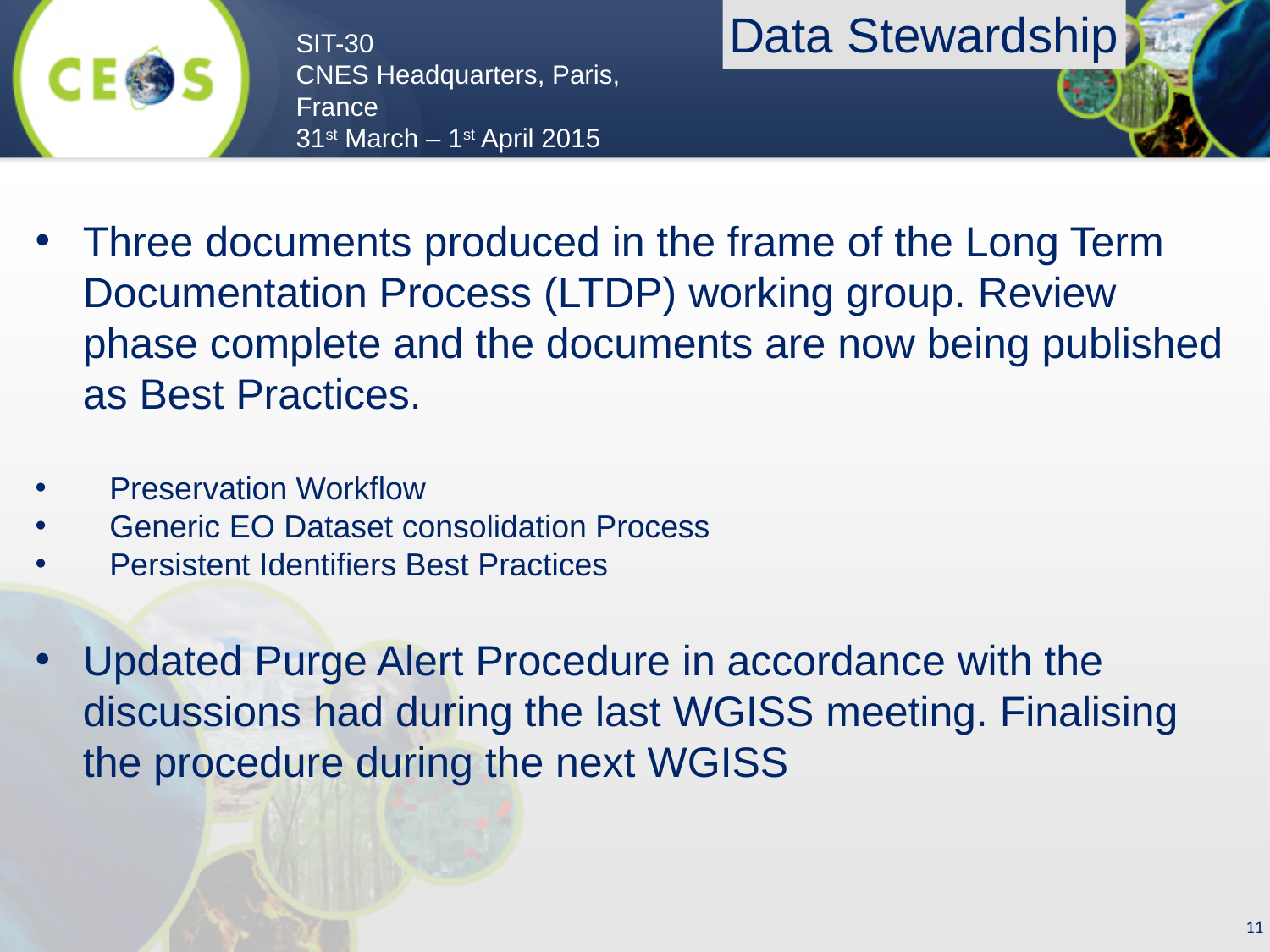

Data Stewardship
Three documents produced in the frame of the Long Term Documentation Process (LTDP) working group. Review phase complete and the documents are now being published as Best Practices.

   Preservation Workflow
   Generic EO Dataset consolidation Process
   Persistent Identifiers Best Practices

Updated Purge Alert Procedure in accordance with the discussions had during the last WGISS meeting. Finalising the procedure during the next WGISS

11